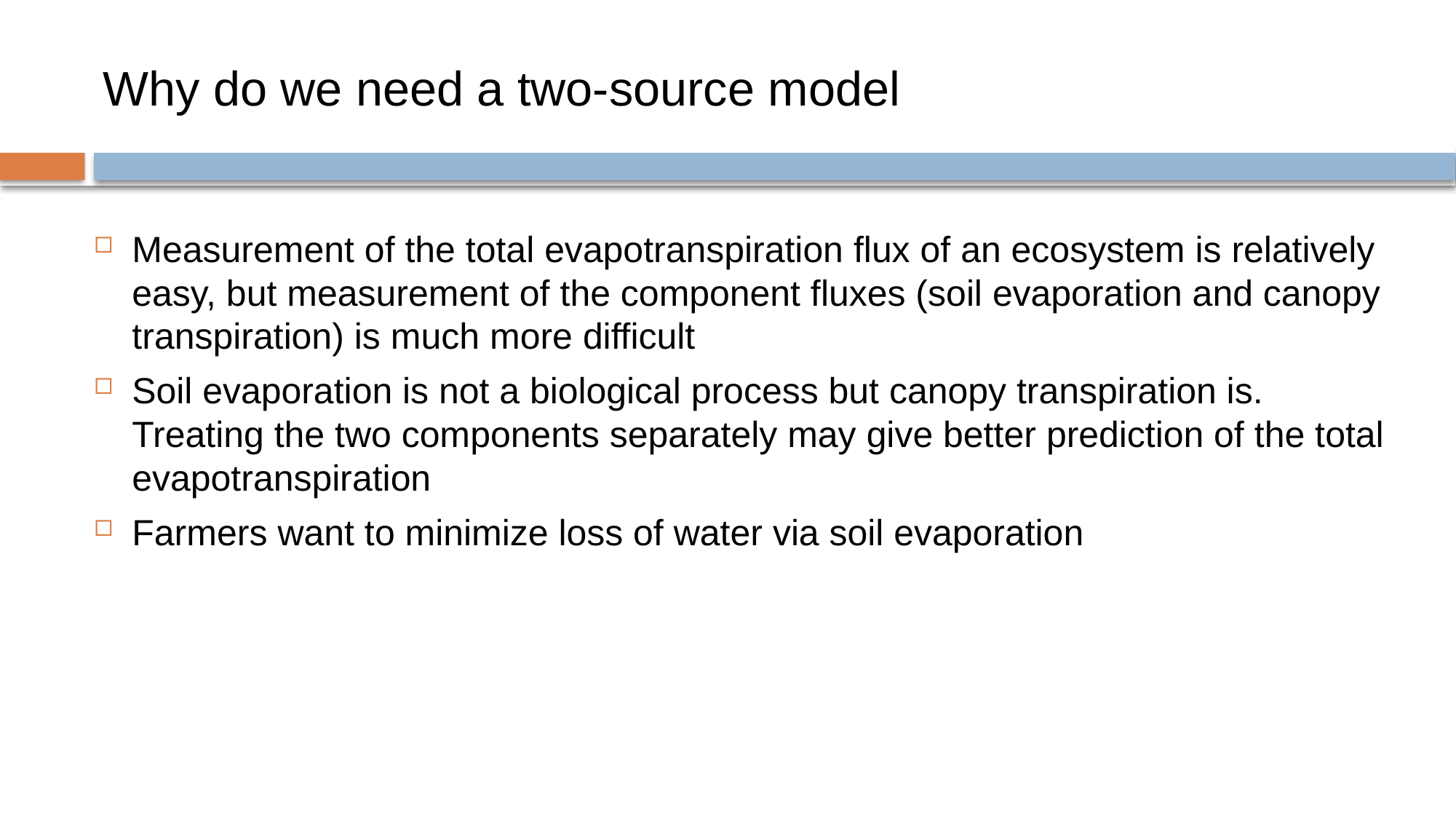

# Why do we need a two-source model

Measurement of the total evapotranspiration flux of an ecosystem is relatively easy, but measurement of the component fluxes (soil evaporation and canopy transpiration) is much more difficult
Soil evaporation is not a biological process but canopy transpiration is. Treating the two components separately may give better prediction of the total evapotranspiration
Farmers want to minimize loss of water via soil evaporation